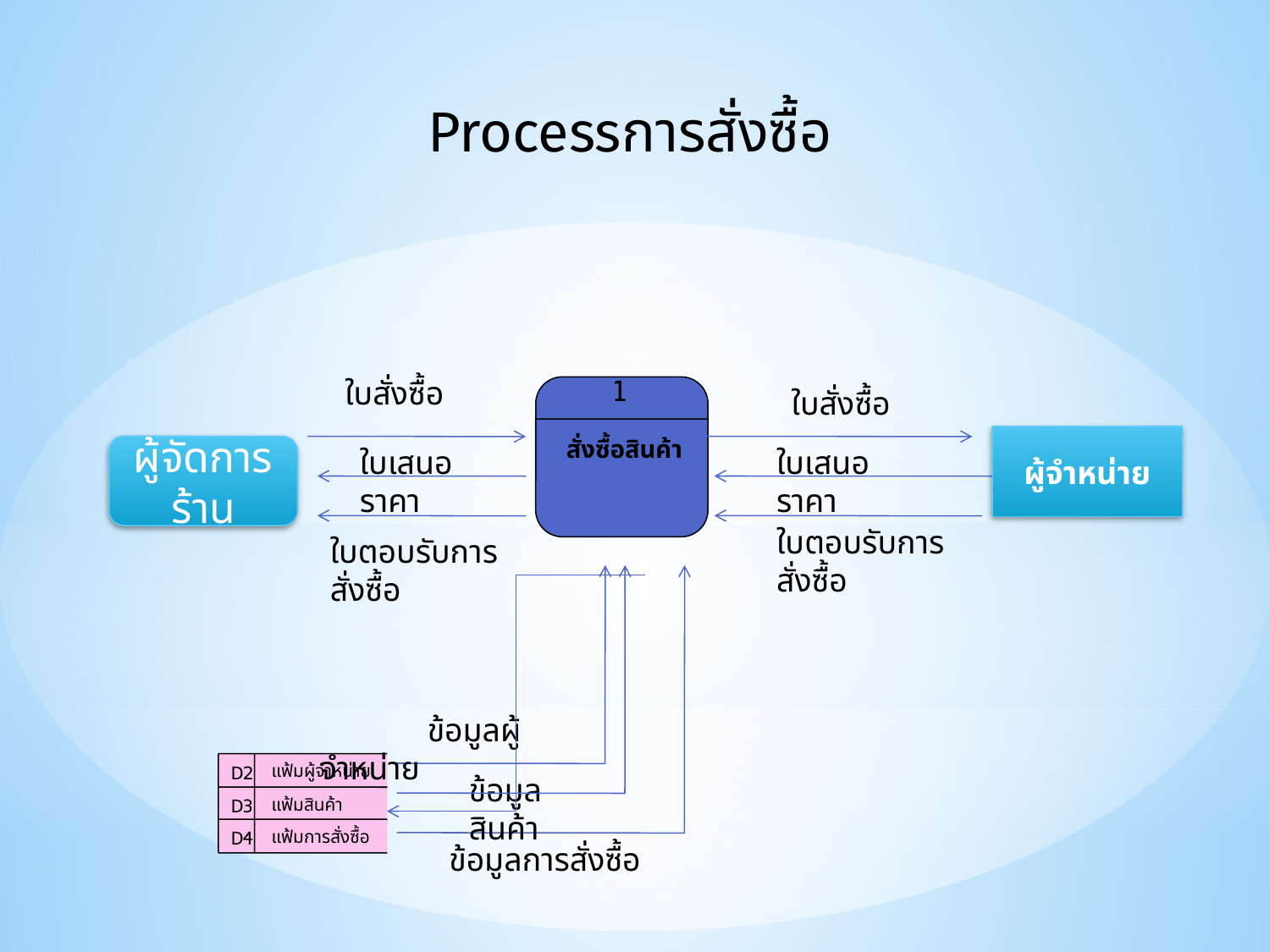

Processการสั่งซื้อ
   ใบสั่งซื้อ
1

สั่งซื้อสินค้า
   ใบสั่งซื้อ
ผู้จำหน่าย

ผู้จัดการร้าน

ใบเสนอราคา
ใบเสนอราคา
ใบตอบรับการสั่งซื้อ
ใบตอบรับการสั่งซื้อ
             ข้อมูลผู้จำหน่าย

แฟ้มผู้จำหน่าย
D2

แฟ้มสินค้า
D3

แฟ้มการสั่งซื้อ
D4
ข้อมูลสินค้า
ข้อมูลการสั่งซื้อ